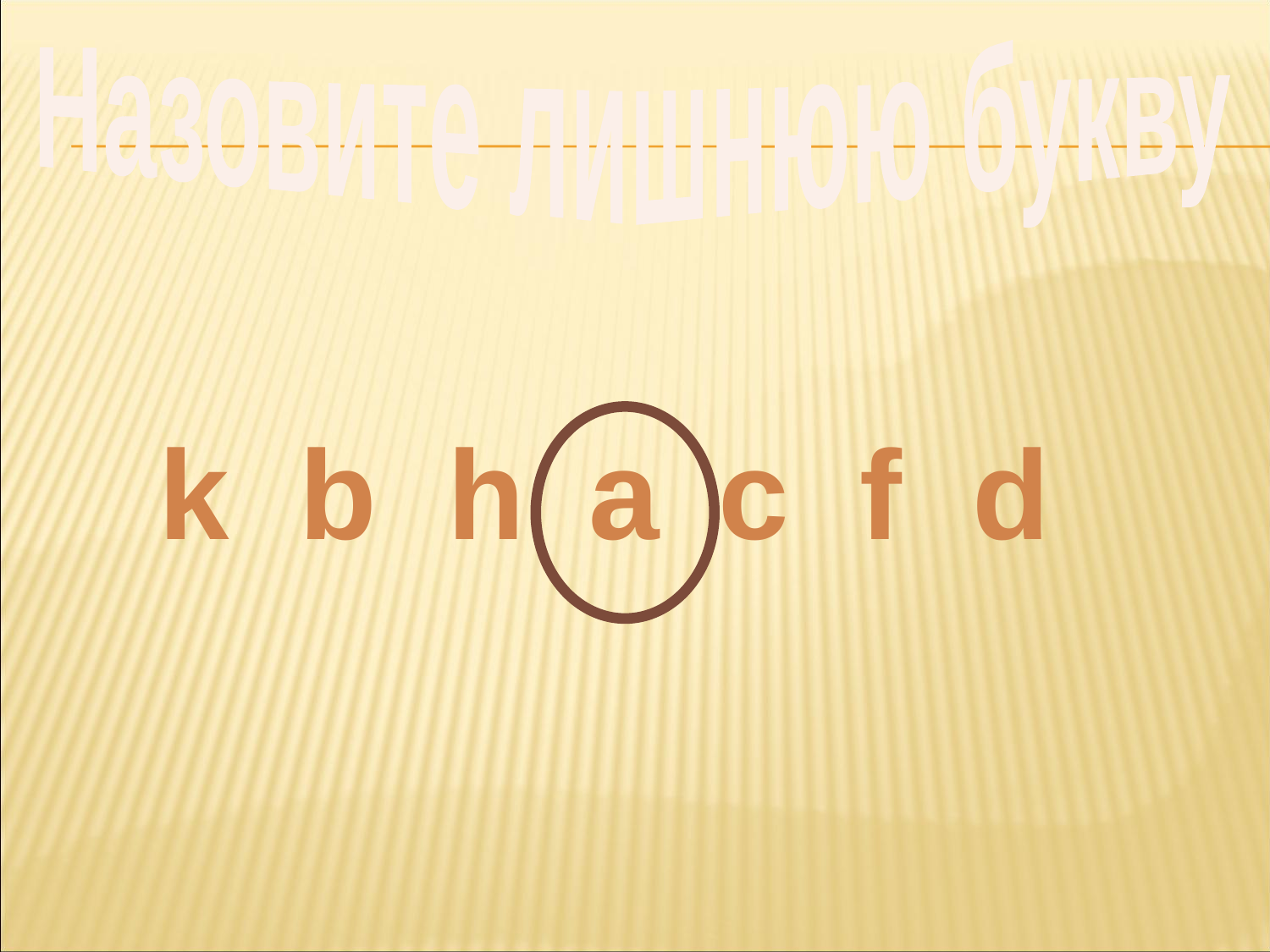

Назовите лишнюю букву
k  b  h
a
c  f  d